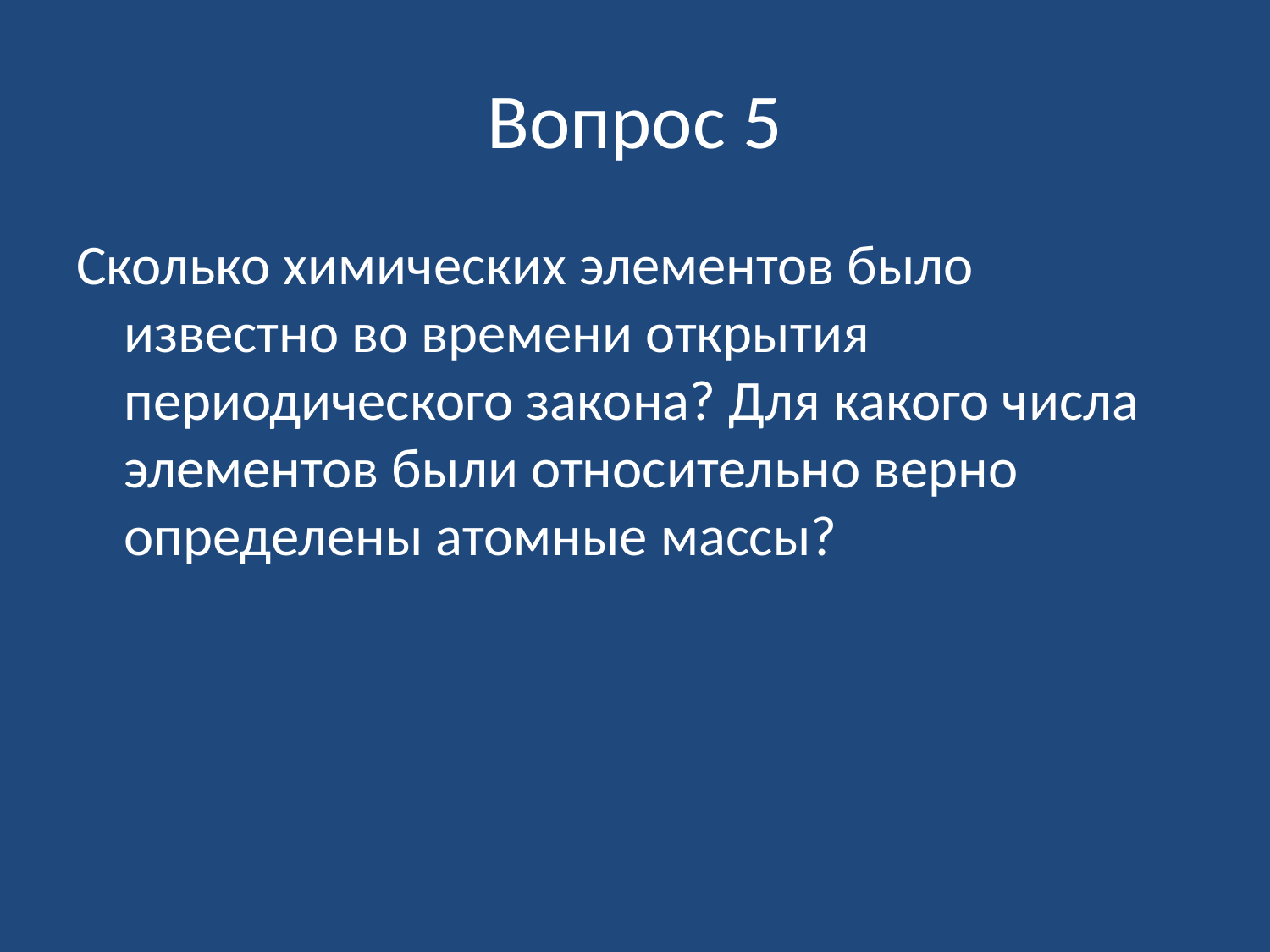

# Вопрос 5
Сколько химических элементов было известно во времени открытия периодического закона? Для какого числа элементов были относительно верно определены атомные массы?